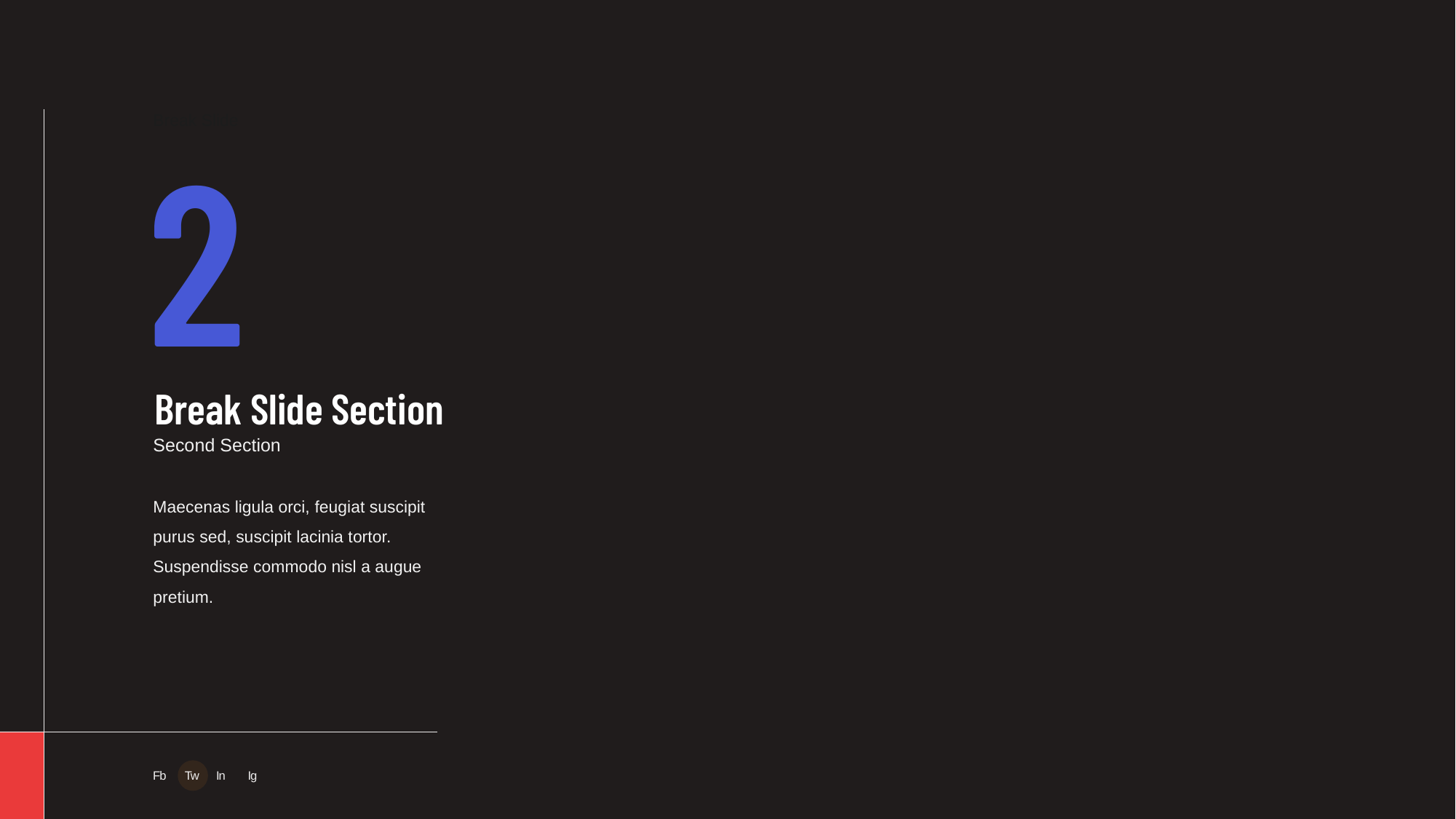

Break Slide
2
Break Slide Section
Second Section
Maecenas ligula orci, feugiat suscipit purus sed, suscipit lacinia tortor. Suspendisse commodo nisl a augue pretium.

Fb
Tw
In
Ig